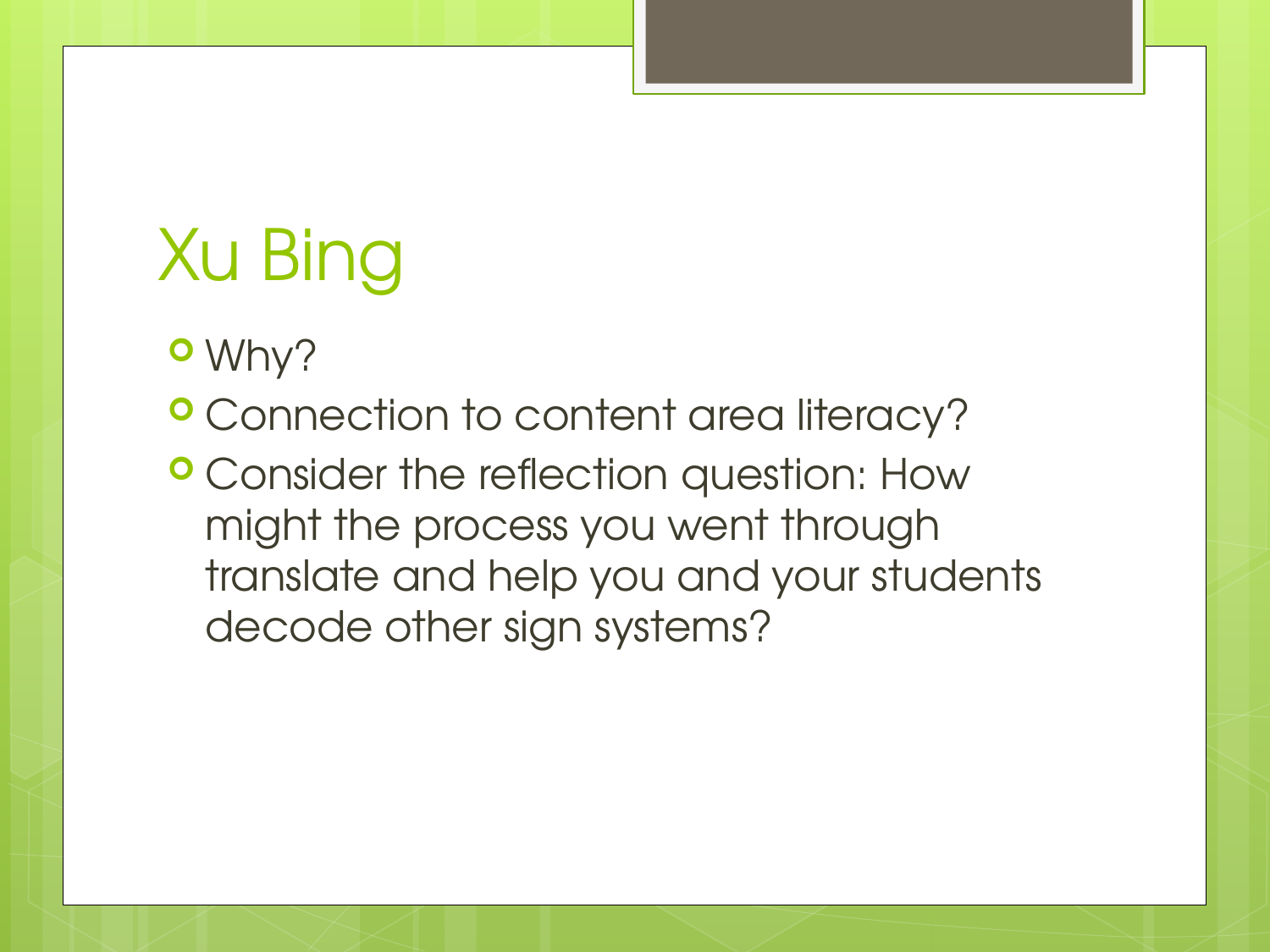

# Xu Bing
Why?
Connection to content area literacy?
Consider the reflection question: How might the process you went through translate and help you and your students decode other sign systems?